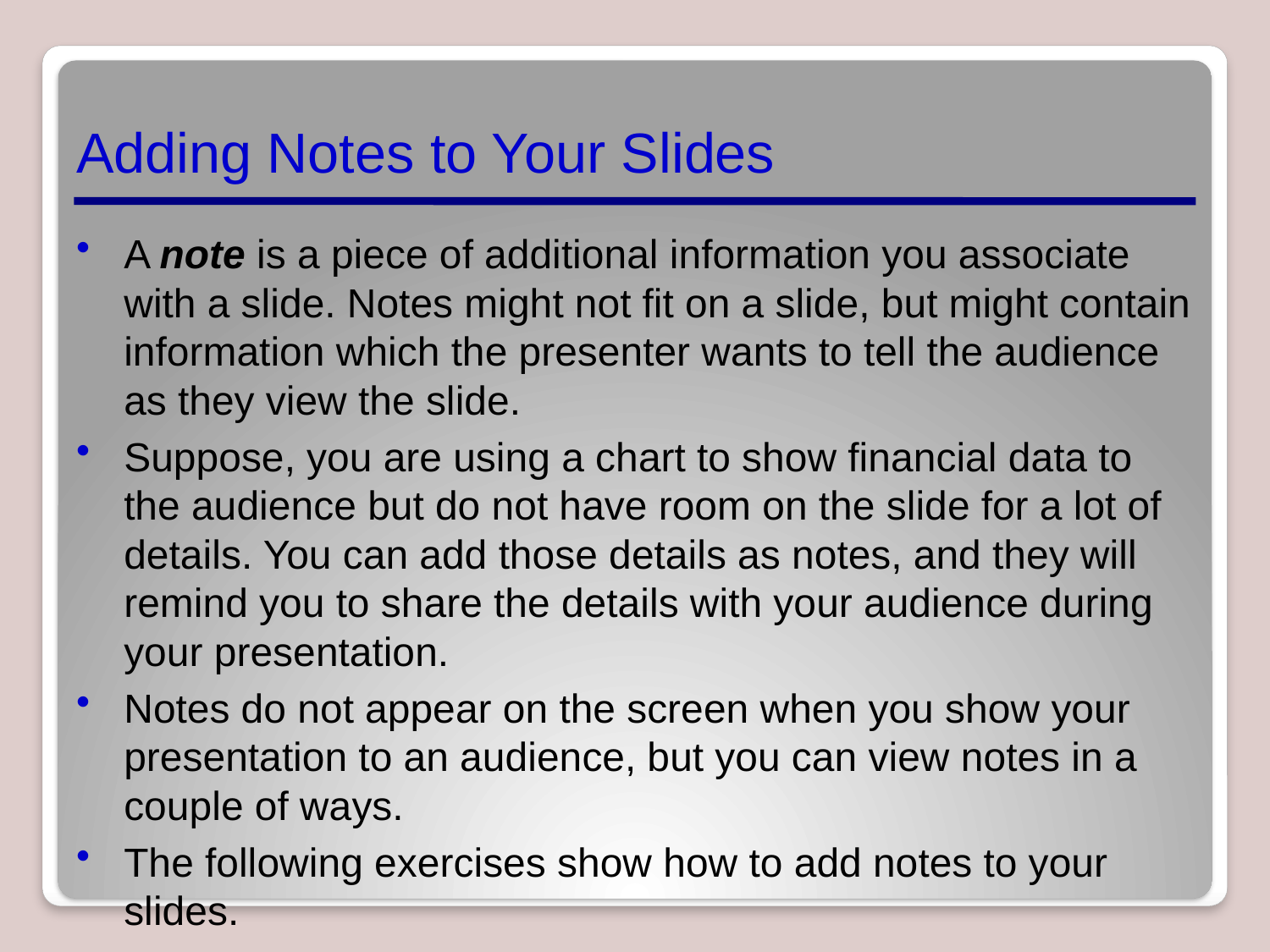

# Adding Notes to Your Slides
A note is a piece of additional information you associate with a slide. Notes might not fit on a slide, but might contain information which the presenter wants to tell the audience as they view the slide.
Suppose, you are using a chart to show financial data to the audience but do not have room on the slide for a lot of details. You can add those details as notes, and they will remind you to share the details with your audience during your presentation.
Notes do not appear on the screen when you show your presentation to an audience, but you can view notes in a couple of ways.
The following exercises show how to add notes to your slides.